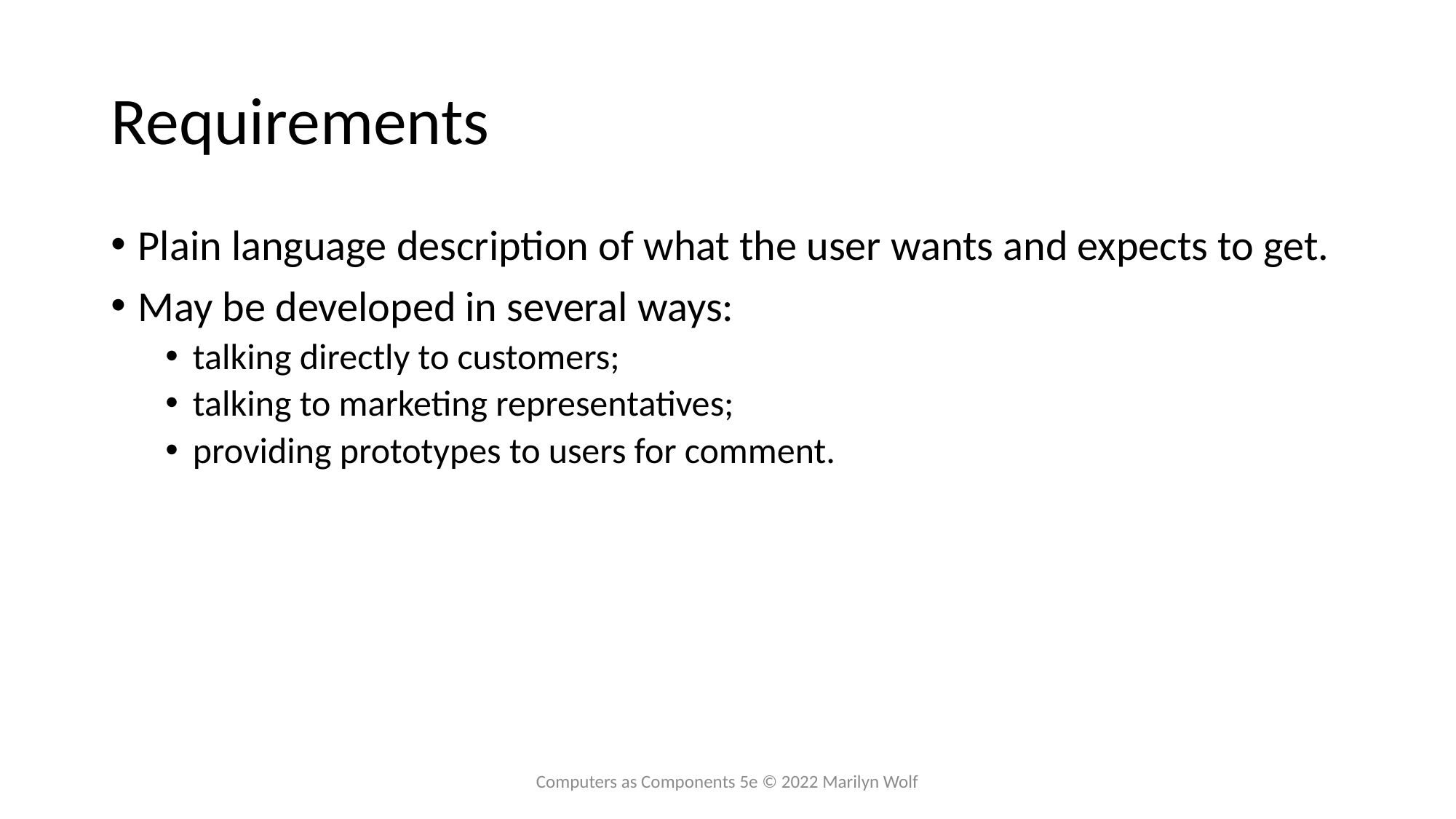

# Requirements
Plain language description of what the user wants and expects to get.
May be developed in several ways:
talking directly to customers;
talking to marketing representatives;
providing prototypes to users for comment.
Computers as Components 5e © 2022 Marilyn Wolf